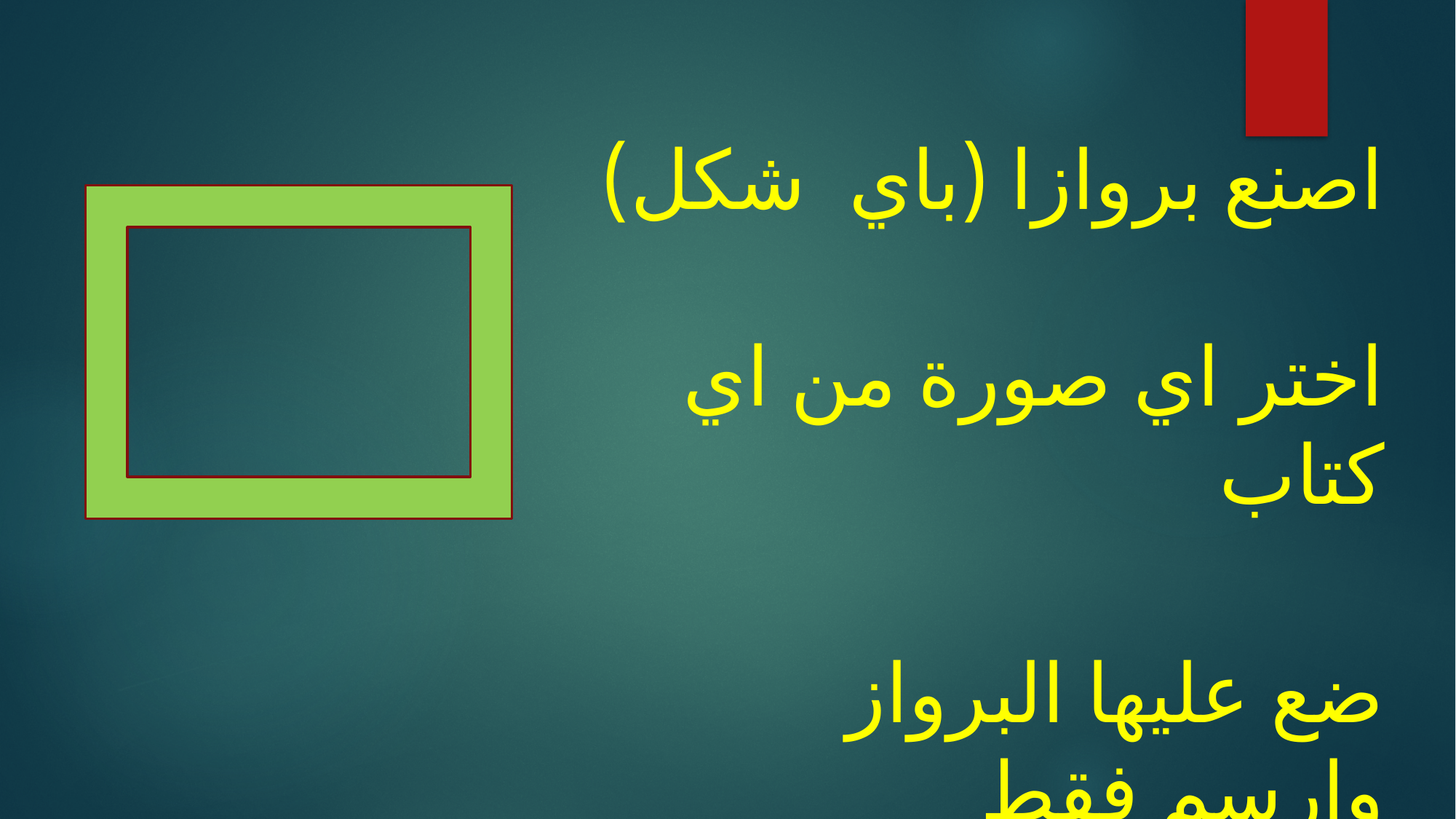

اصنع بروازا (باي  شكل)

اختر اي صورة من اي كتاب

ضع عليها البرواز  وارسم فقط
الشكل الذي داخله